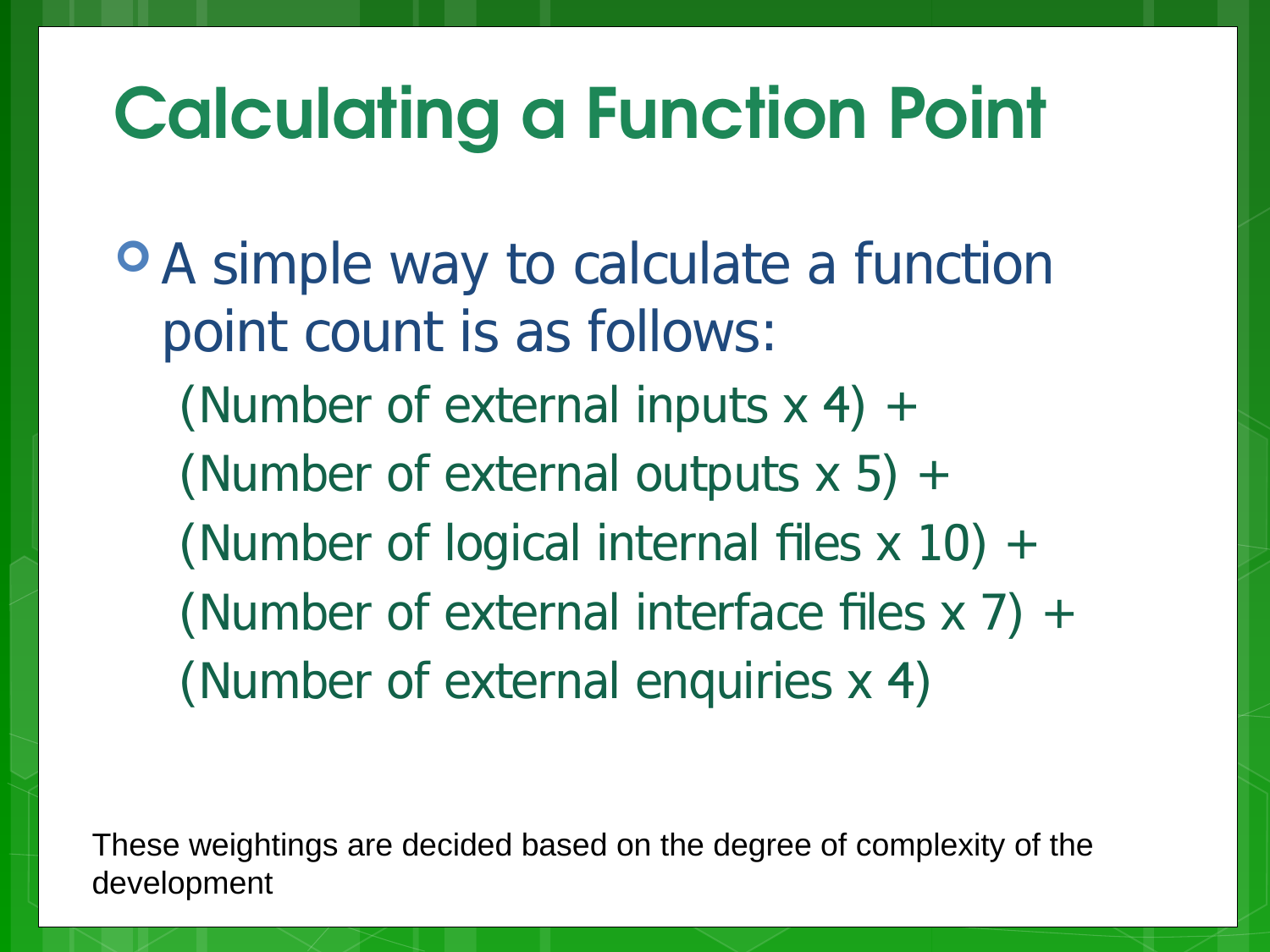

# Calculating a Function Point
A simple way to calculate a function point count is as follows:
 (Number of external inputs x 4) +
 (Number of external outputs x 5) +
 (Number of logical internal files x 10) +
 (Number of external interface files x 7) +
 (Number of external enquiries x 4)

These weightings are decided based on the degree of complexity of the development